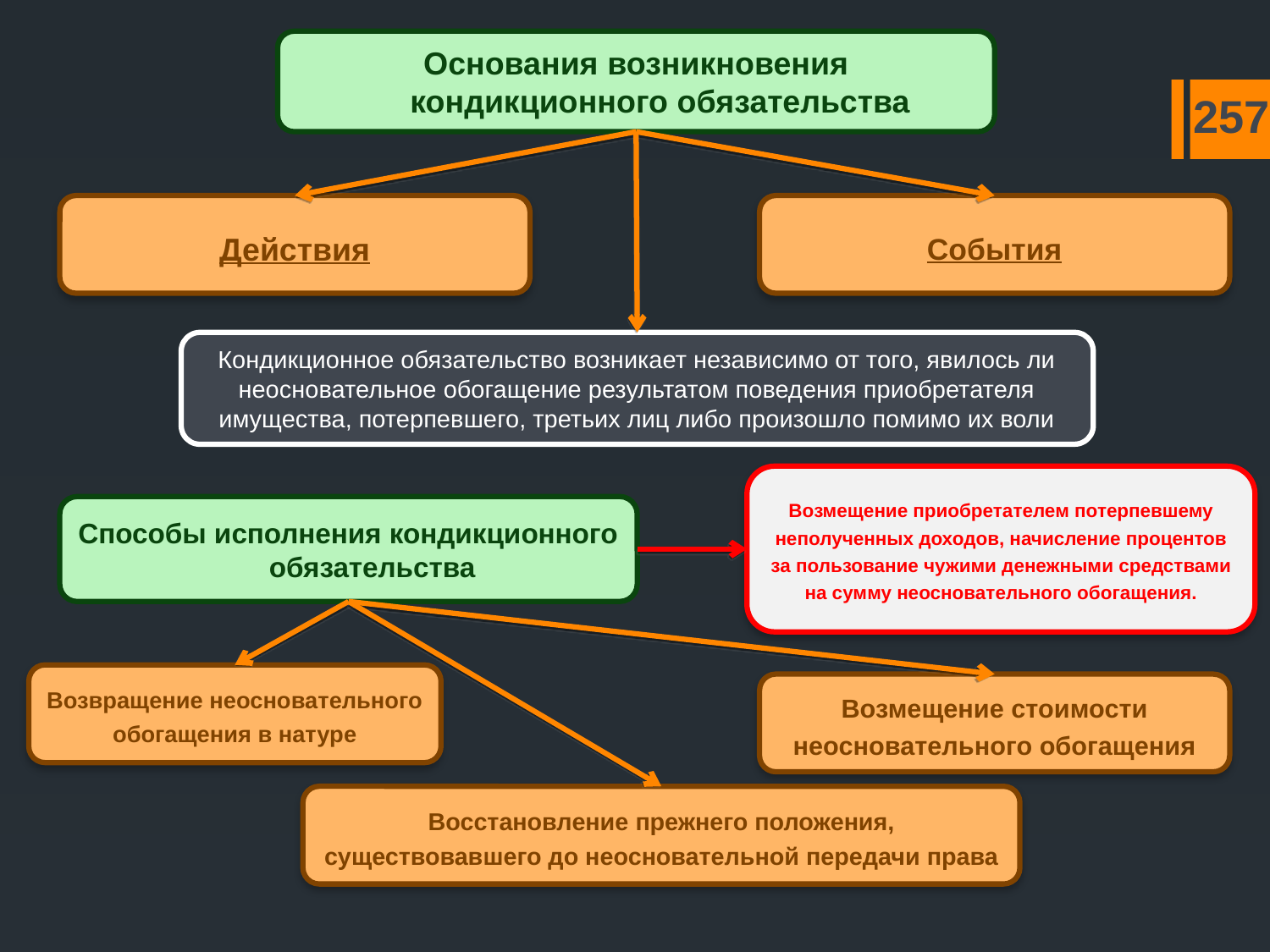

Основания возникновения кондикционного обязательства
257
Действия
События
Кондикционное обязательство возникает независимо от того, явилось ли неосновательное обогащение результатом поведения приобретателя имущества, потерпевшего, третьих лиц либо произошло помимо их воли
Возмещение приобретателем потерпевшему неполученных доходов, начисление процентов за пользование чужими денежными средствами на сумму неосновательного обогащения.
Способы исполнения кондикционного обязательства
Возвращение неосновательного обогащения в натуре
Возмещение стоимости неосновательного обогащения
Восстановление прежнего положения, существовавшего до неосновательной передачи права